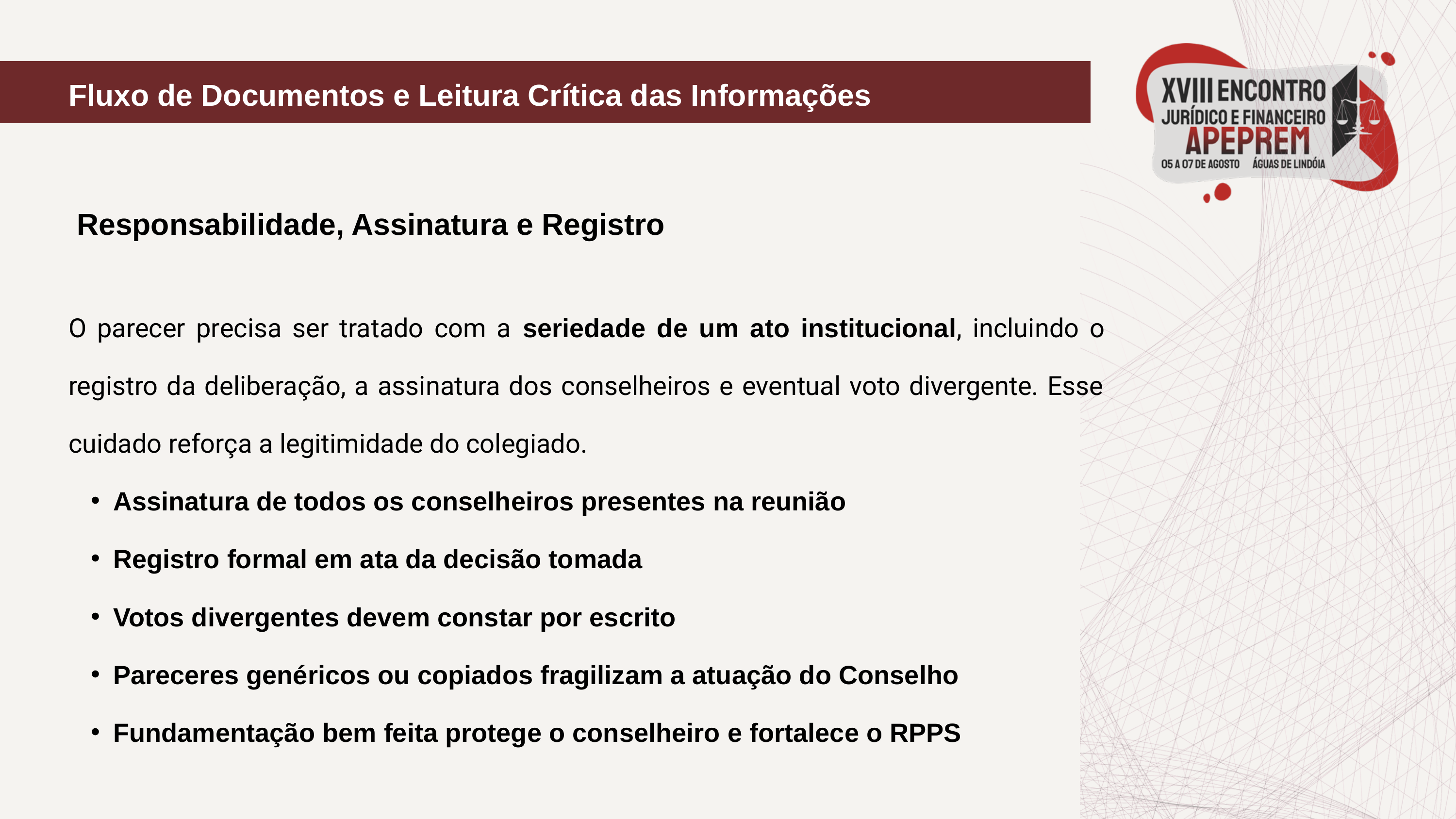

Fluxo de Documentos e Leitura Crítica das Informações
 Responsabilidade, Assinatura e Registro
O parecer precisa ser tratado com a seriedade de um ato institucional, incluindo o registro da deliberação, a assinatura dos conselheiros e eventual voto divergente. Esse cuidado reforça a legitimidade do colegiado.
Assinatura de todos os conselheiros presentes na reunião
Registro formal em ata da decisão tomada
Votos divergentes devem constar por escrito
Pareceres genéricos ou copiados fragilizam a atuação do Conselho
Fundamentação bem feita protege o conselheiro e fortalece o RPPS